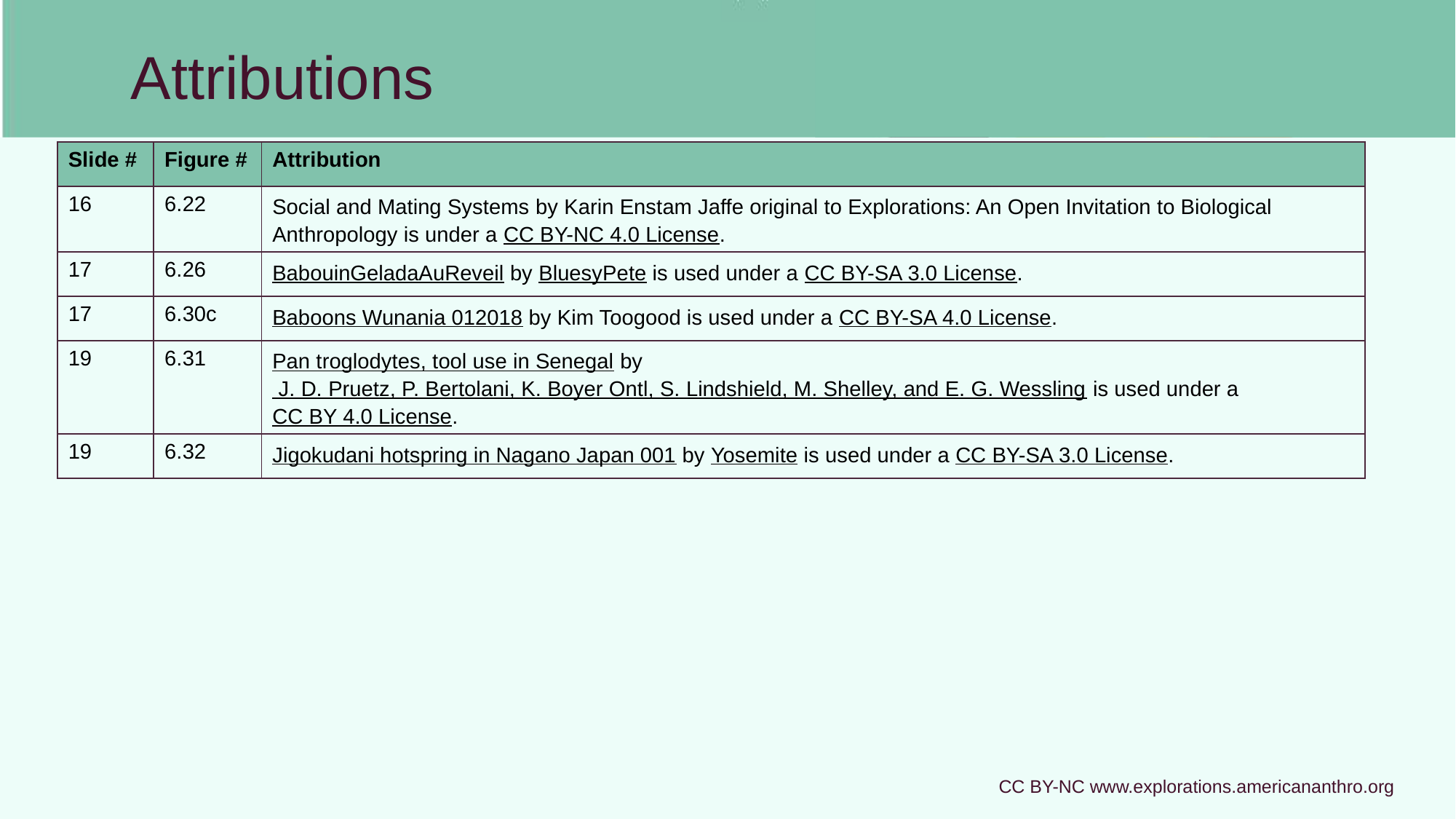

Attributions
| Slide # | Figure # | Attribution |
| --- | --- | --- |
| 16 | 6.22 | Social and Mating Systems by Karin Enstam Jaffe original to Explorations: An Open Invitation to Biological Anthropology is under a CC BY-NC 4.0 License. |
| 17 | 6.26 | BabouinGeladaAuReveil by BluesyPete is used under a CC BY-SA 3.0 License. |
| 17 | 6.30c | Baboons Wunania 012018 by Kim Toogood is used under a CC BY-SA 4.0 License. |
| 19 | 6.31 | Pan troglodytes, tool use in Senegal by J. D. Pruetz, P. Bertolani, K. Boyer Ontl, S. Lindshield, M. Shelley, and E. G. Wessling is used under a CC BY 4.0 License. |
| 19 | 6.32 | Jigokudani hotspring in Nagano Japan 001 by Yosemite is used under a CC BY-SA 3.0 License. |